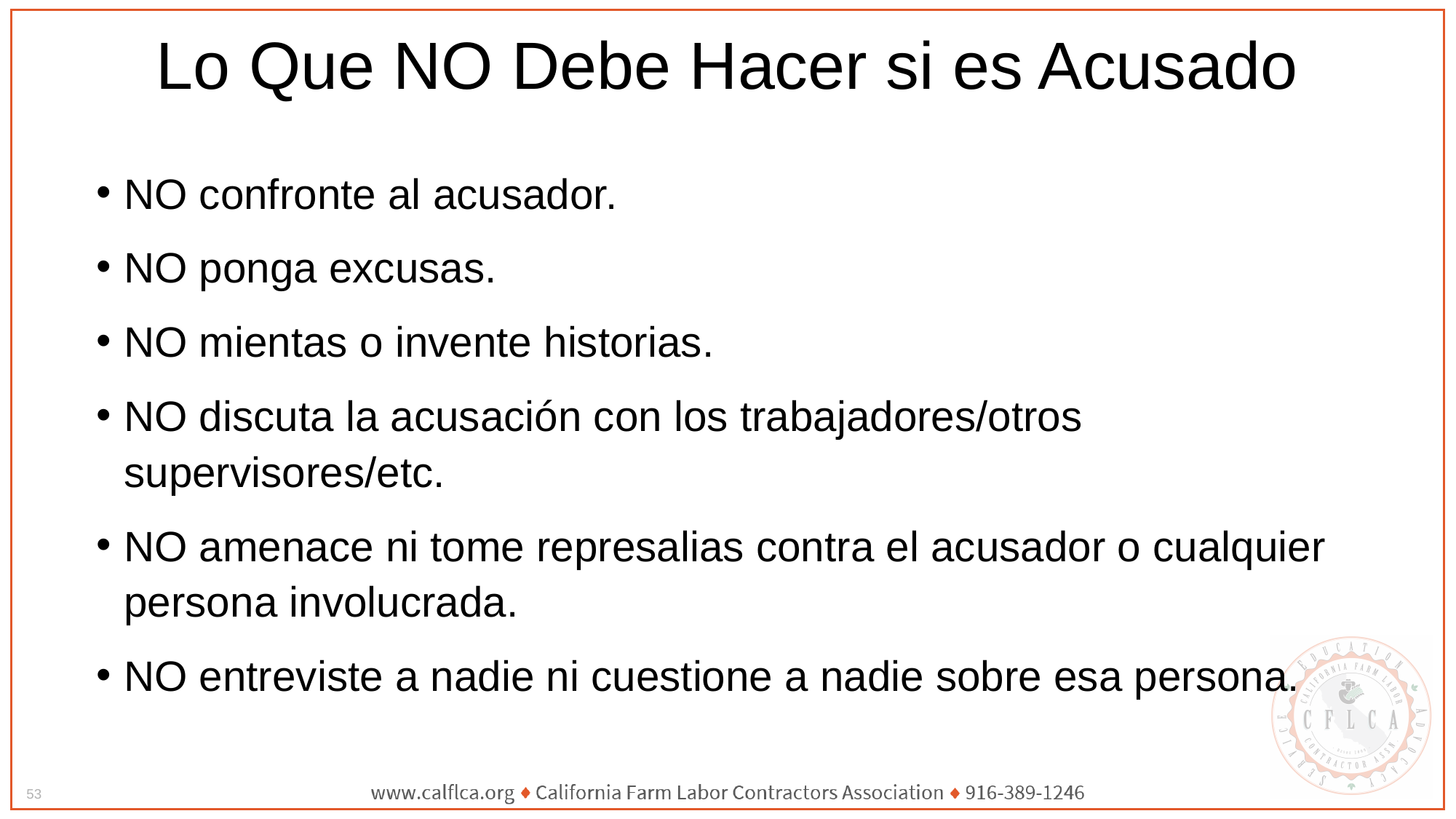

# Lo Que NO Debe Hacer si es Acusado
NO confronte al acusador.
NO ponga excusas.
NO mientas o invente historias.
NO discuta la acusación con los trabajadores/otros supervisores/etc.
NO amenace ni tome represalias contra el acusador o cualquier persona involucrada.
NO entreviste a nadie ni cuestione a nadie sobre esa persona.
53